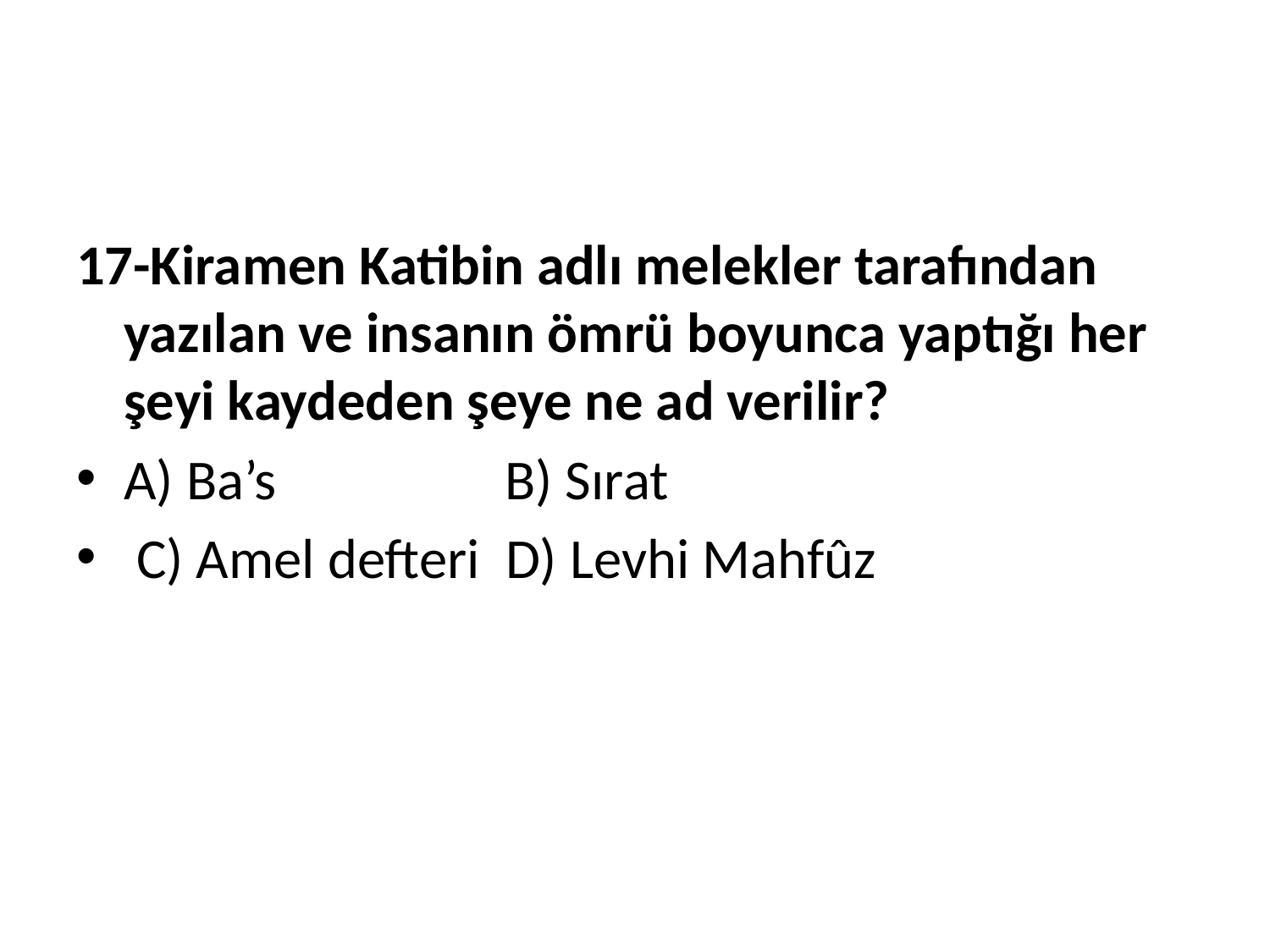

#
17-Kiramen Katibin adlı melekler tarafından yazılan ve insanın ömrü boyunca yaptığı her şeyi kaydeden şeye ne ad verilir?
A) Ba’s                  B) Sırat
 C) Amel defteri  D) Levhi Mahfûz